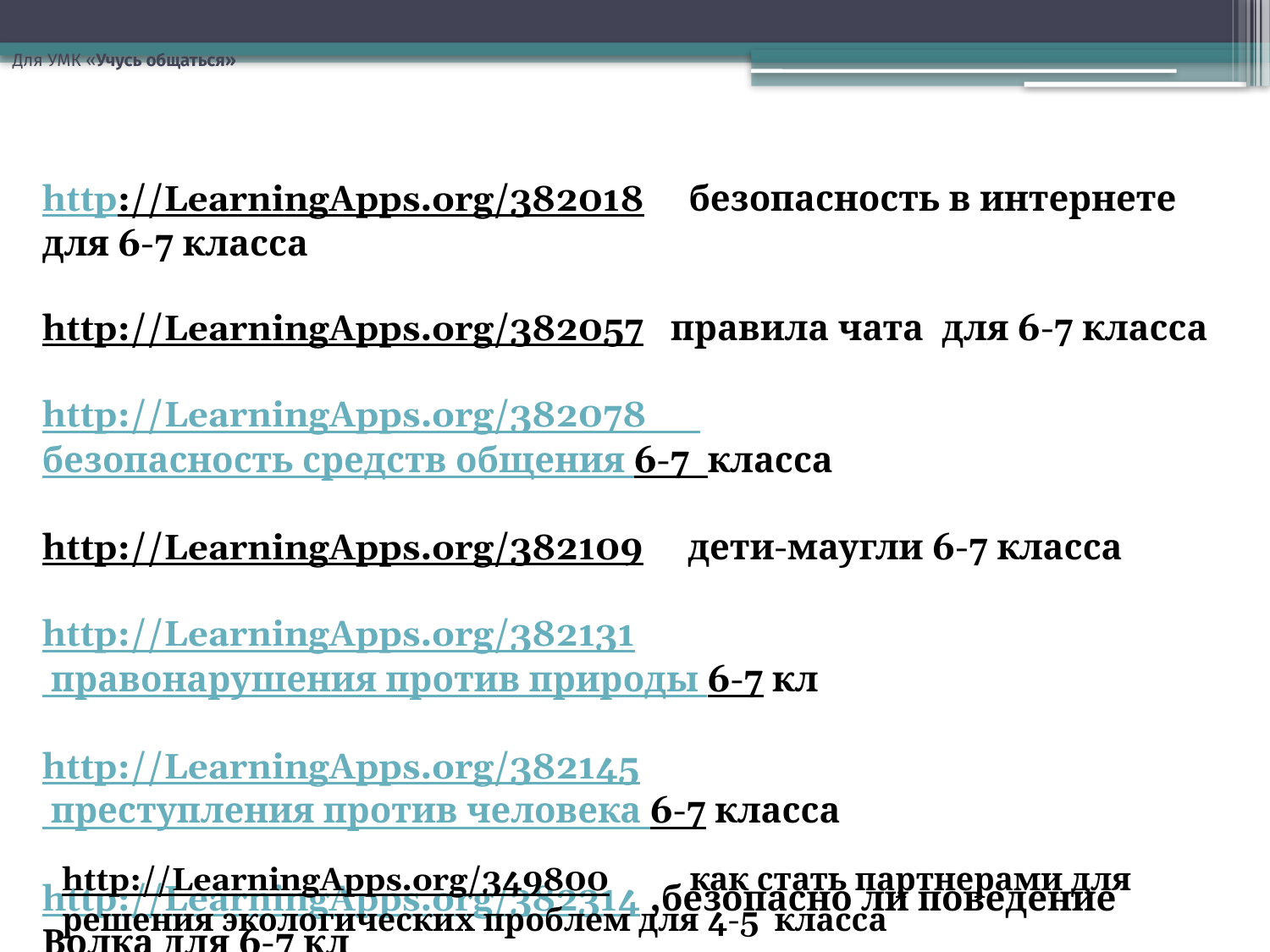

Для УМК «Учусь общаться»

http://LearningApps.org/382018     безопасность в интернете для 6-7 класса

http://LearningApps.org/382057   правила чата  для 6-7 класса

http://LearningApps.org/382078      безопасность средств общения 6-7  класса

http://LearningApps.org/382109     дети-маугли 6-7 класса

http://LearningApps.org/382131 правонарушения против природы 6-7 кл

http://LearningApps.org/382145 преступления против человека 6-7 класса

http://LearningApps.org/382314 ,безопасно ли поведение Волка для 6-7 кл

http://LearningApps.org/382327 шанс стать человеком в стае (мультик) 6-7кл

http://LearningApps.org/349800          как стать партнерами для решения экологических проблем для 4-5  класса